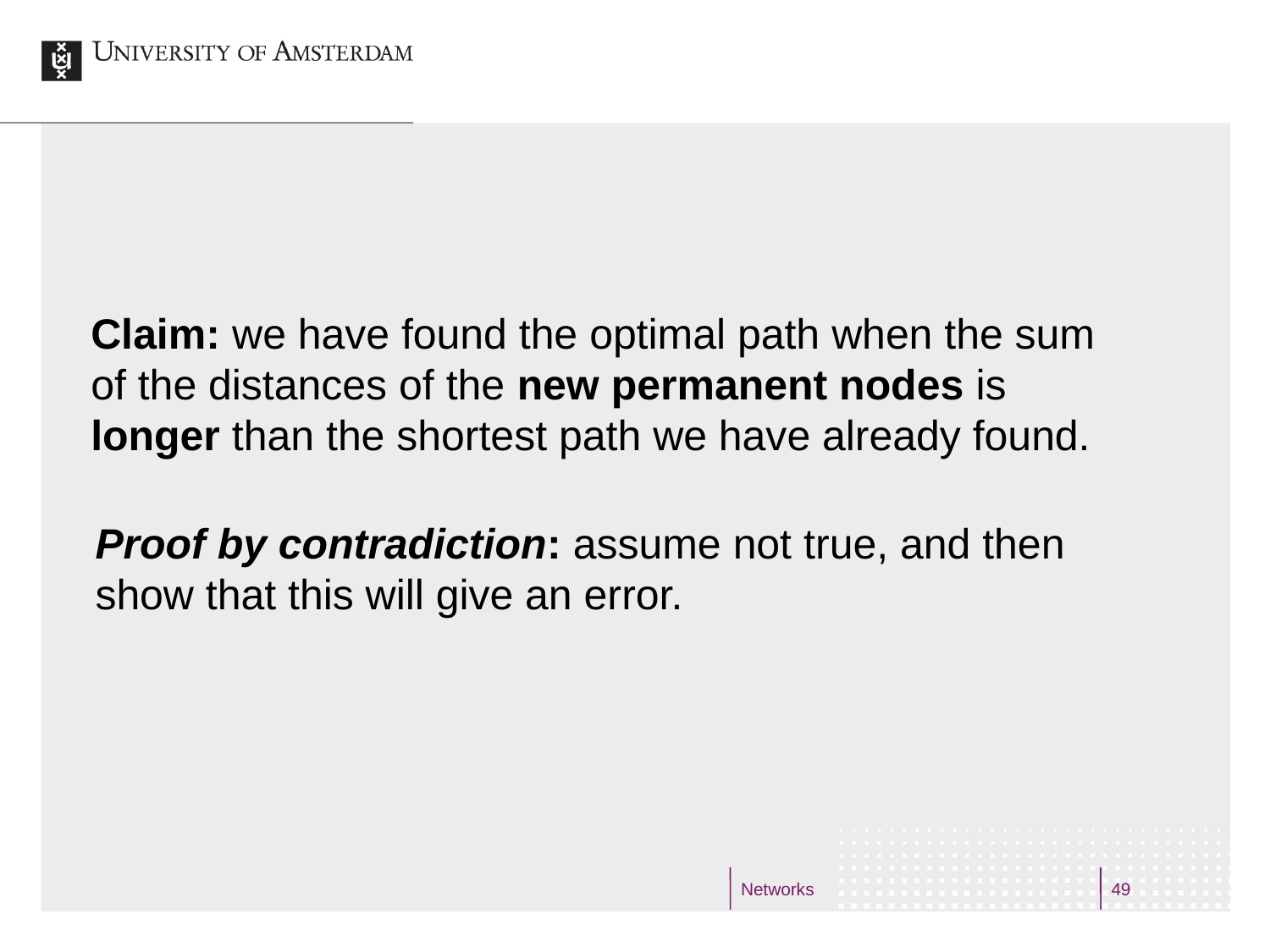

# Claim: we have found the optimal path when the sum of the distances of the new permanent nodes is longer than the shortest path we have already found.
Proof by contradiction: assume not true, and then show that this will give an error.
Networks
49